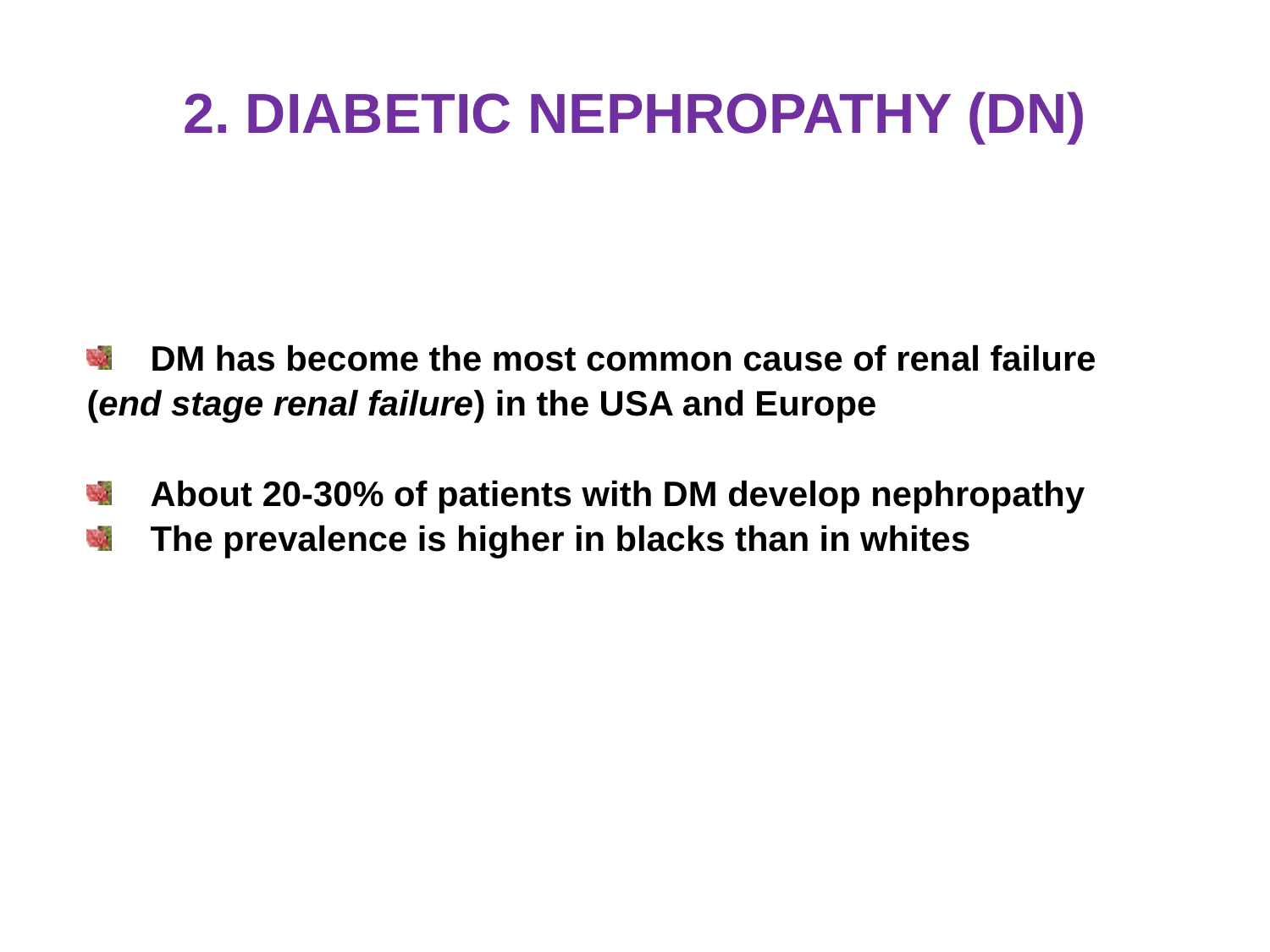

2. DIABETIC NEPHROPATHY (DN)

DM has become the most common cause of renal failure
(end stage renal failure) in the USA and Europe

About 20-30% of patients with DM develop nephropathy
The prevalence is higher in blacks than in whites